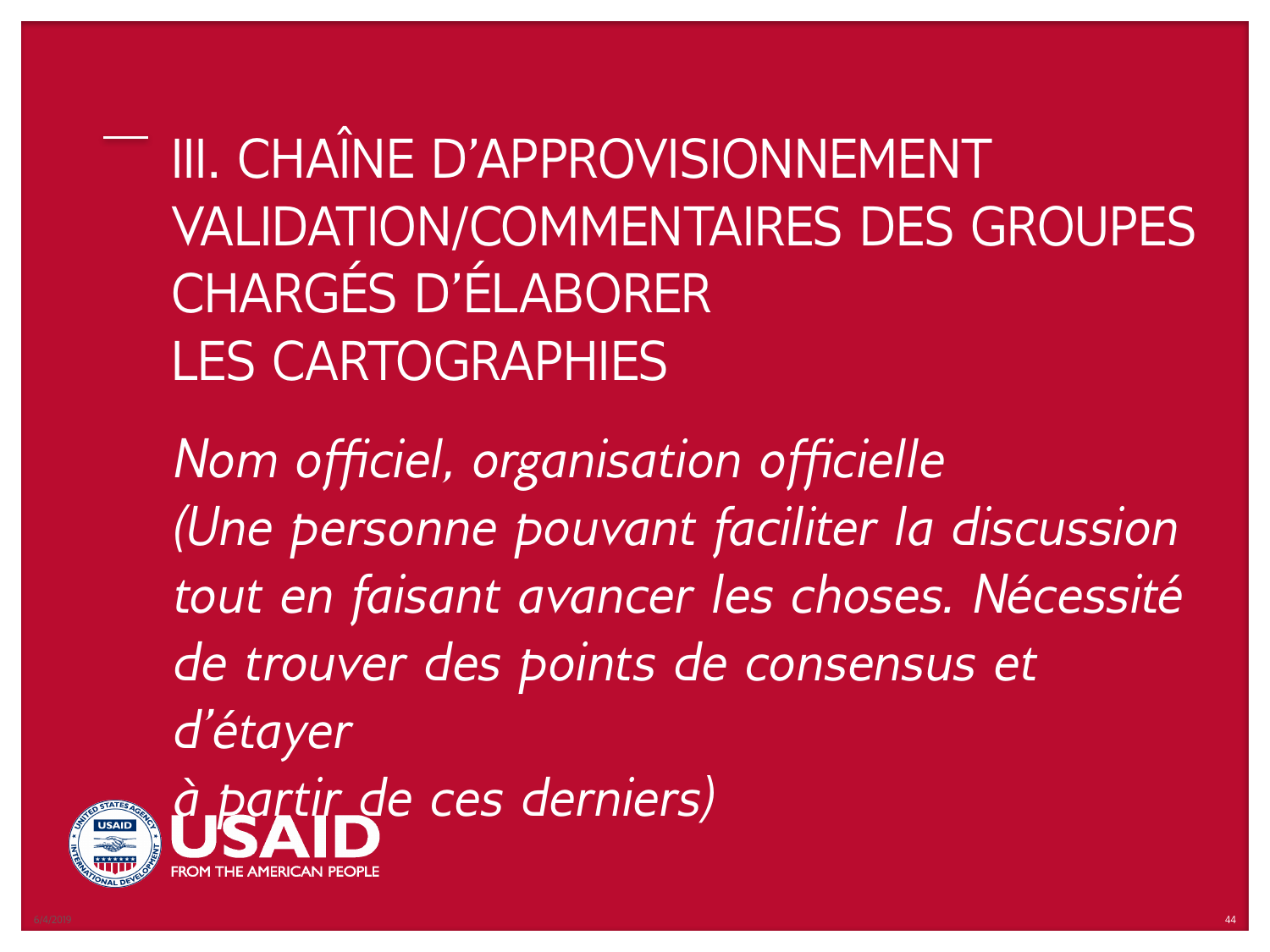

6/4/2019
# III. CHAÎNE D’APPROVISIONNEMENT VALIDATION/COMMENTAIRES DES GROUPES CHARGÉS D’ÉLABORER LES CARTOGRAPHIES Nom officiel, organisation officielle (Une personne pouvant faciliter la discussion tout en faisant avancer les choses. Nécessité de trouver des points de consensus et d’étayer à partir de ces derniers)
44